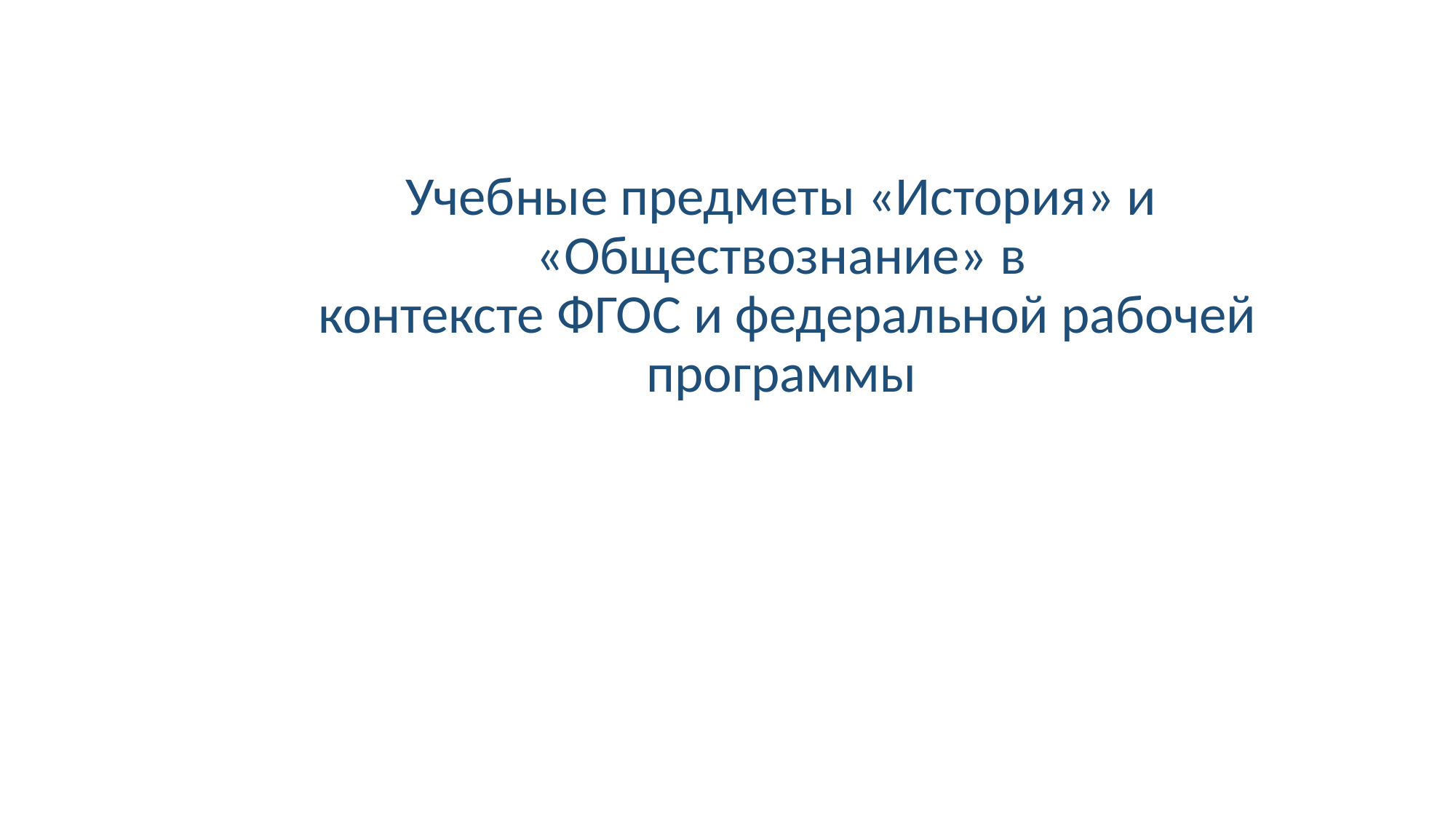

# Учебные предметы «История» и «Обществознание» в контексте ФГОС и федеральной рабочей программы